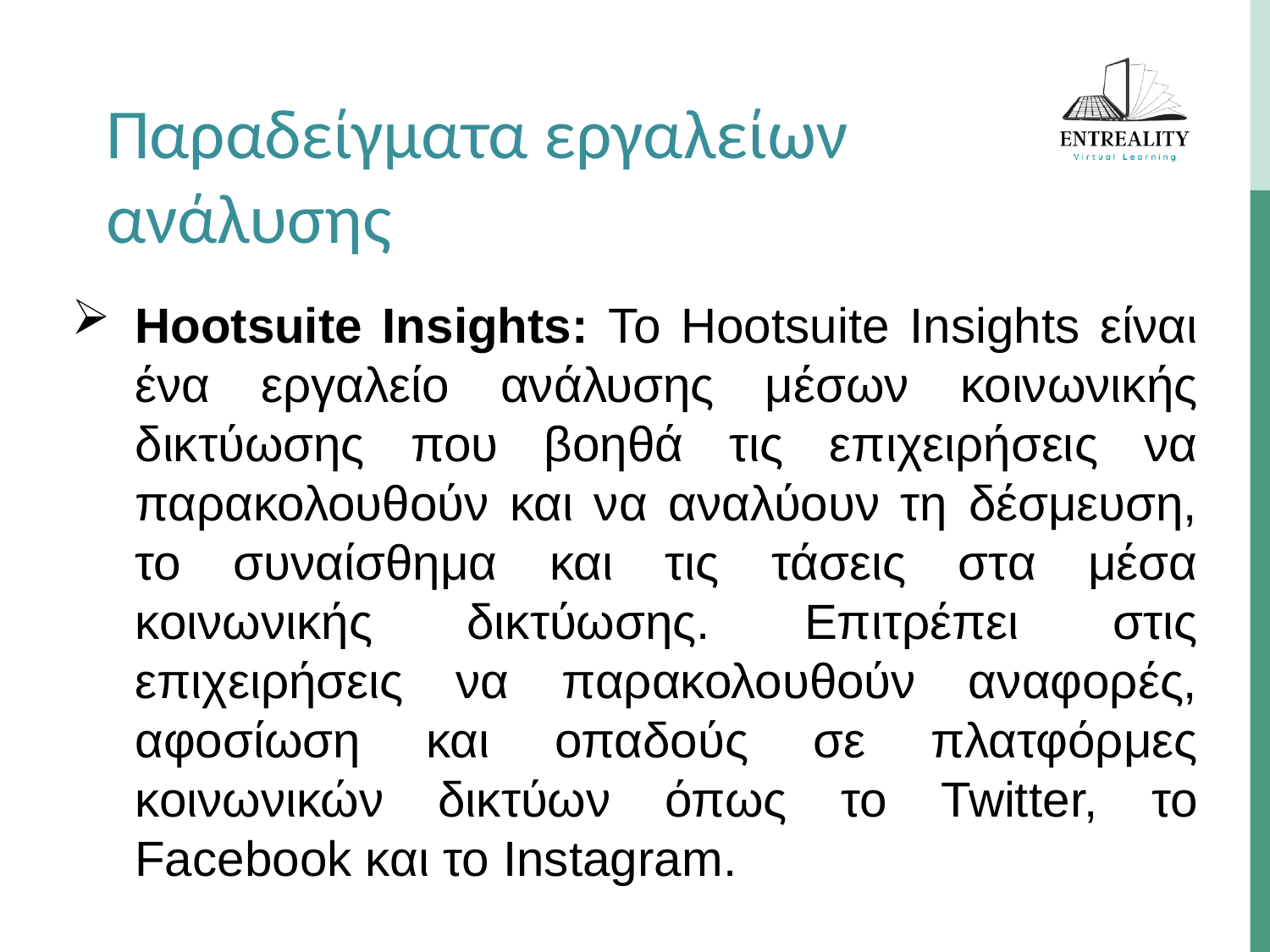

Παραδείγματα εργαλείων ανάλυσης

Hootsuite Insights: Το Hootsuite Insights είναι ένα εργαλείο ανάλυσης μέσων κοινωνικής δικτύωσης που βοηθά τις επιχειρήσεις να παρακολουθούν και να αναλύουν τη δέσμευση, το συναίσθημα και τις τάσεις στα μέσα κοινωνικής δικτύωσης. Επιτρέπει στις επιχειρήσεις να παρακολουθούν αναφορές, αφοσίωση και οπαδούς σε πλατφόρμες κοινωνικών δικτύων όπως το Twitter, το Facebook και το Instagram.